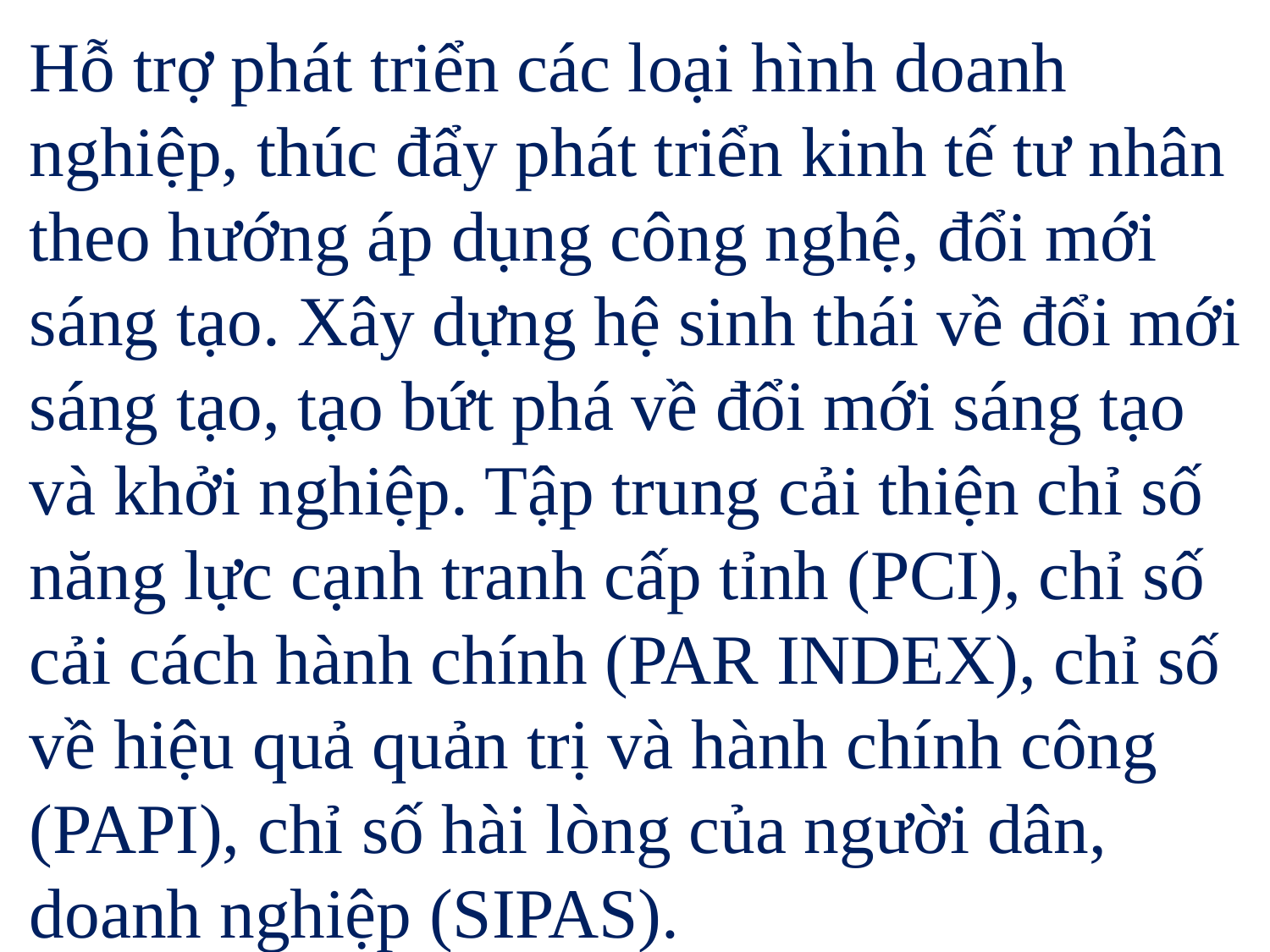

Hỗ trợ phát triển các loại hình doanh nghiệp, thúc đẩy phát triển kinh tế tư nhân theo hướng áp dụng công nghệ, đổi mới sáng tạo. Xây dựng hệ sinh thái về đổi mới sáng tạo, tạo bứt phá về đổi mới sáng tạo và khởi nghiệp. Tập trung cải thiện chỉ số năng lực cạnh tranh cấp tỉnh (PCI), chỉ số cải cách hành chính (PAR INDEX), chỉ số về hiệu quả quản trị và hành chính công (PAPI), chỉ số hài lòng của người dân, doanh nghiệp (SIPAS).